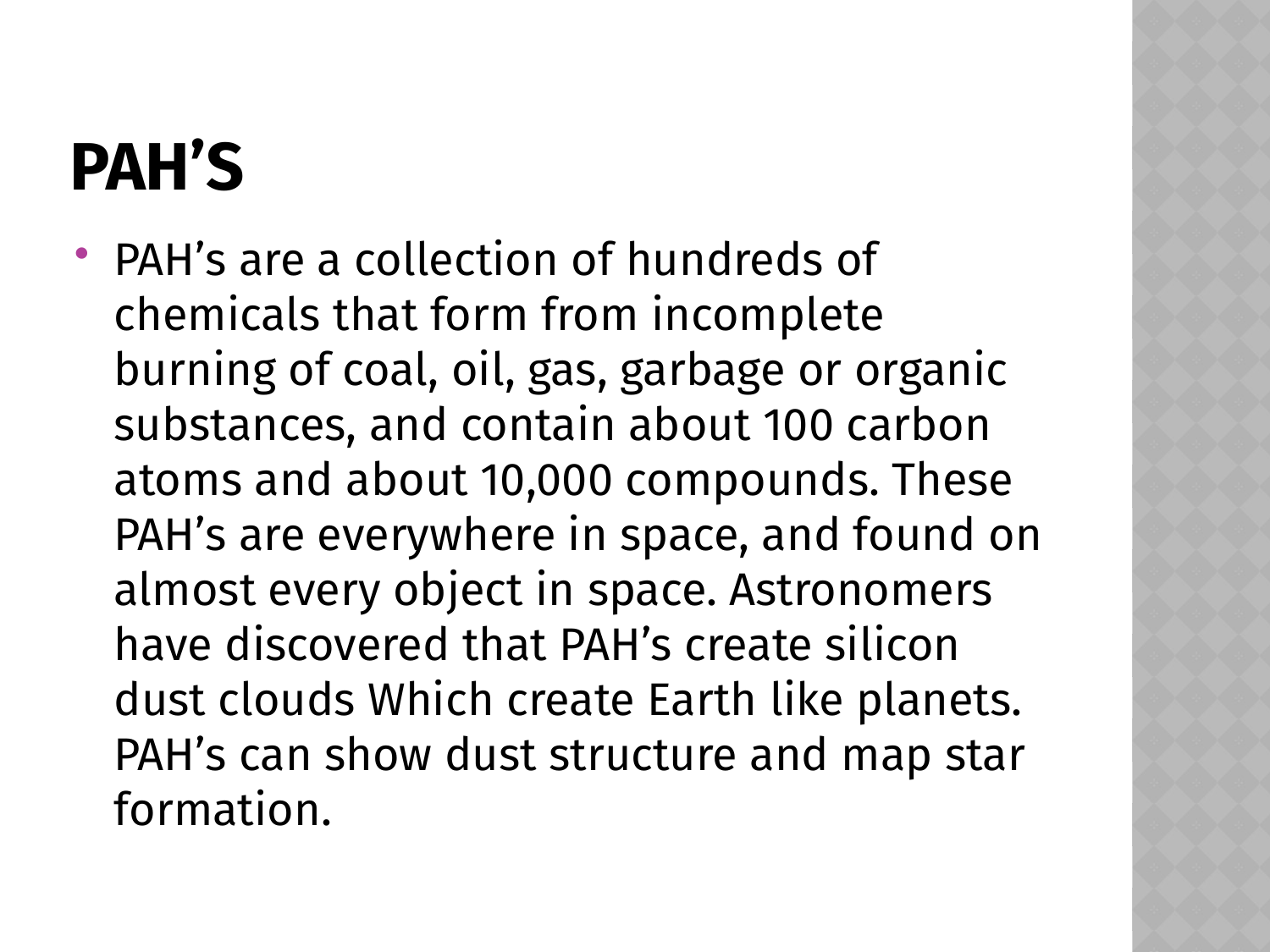

# PAH’s
PAH’s are a collection of hundreds of chemicals that form from incomplete burning of coal, oil, gas, garbage or organic substances, and contain about 100 carbon atoms and about 10,000 compounds. These PAH’s are everywhere in space, and found on almost every object in space. Astronomers have discovered that PAH’s create silicon dust clouds Which create Earth like planets. PAH’s can show dust structure and map star formation.